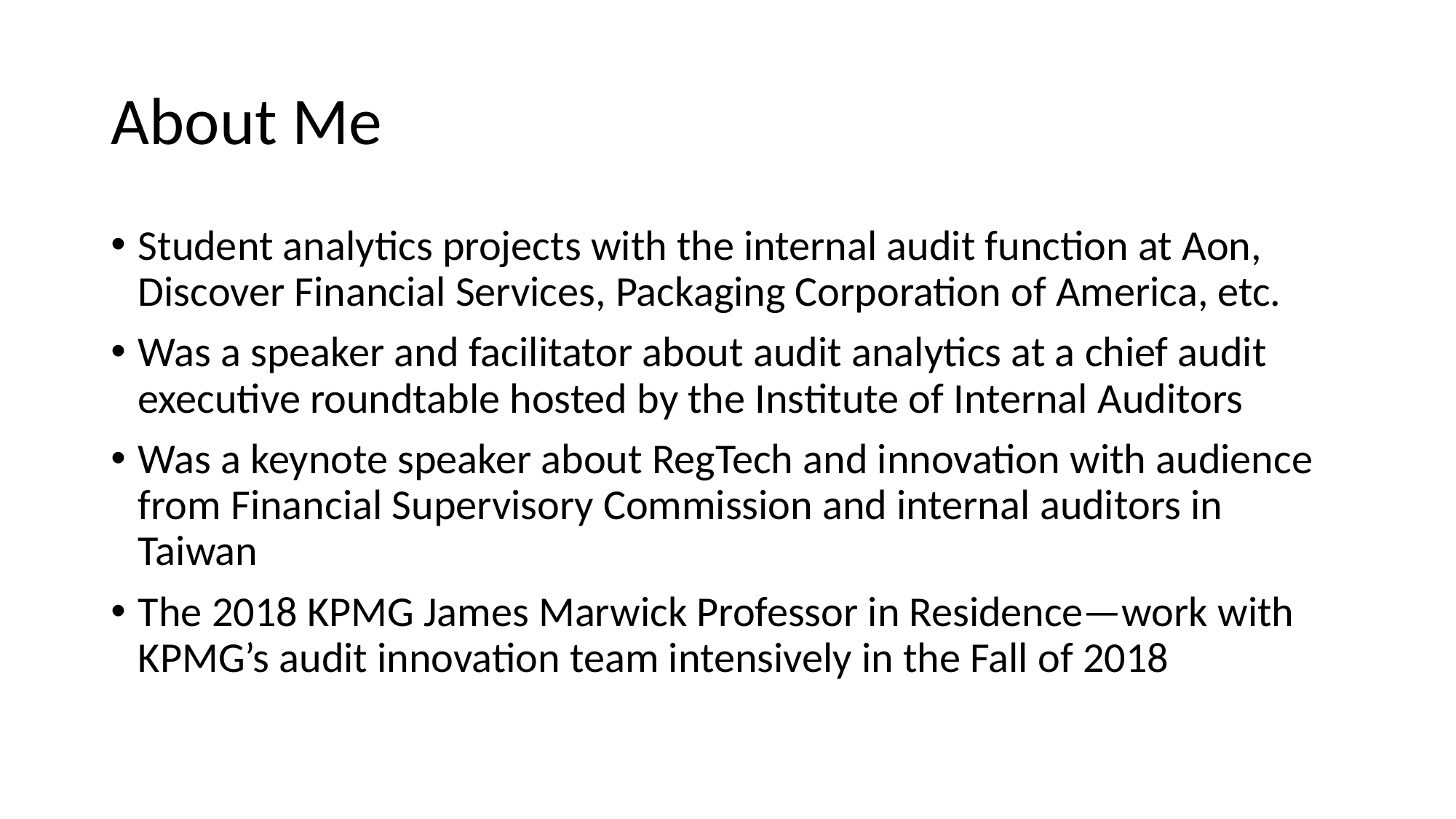

# About Me
Student analytics projects with the internal audit function at Aon, Discover Financial Services, Packaging Corporation of America, etc.
Was a speaker and facilitator about audit analytics at a chief audit executive roundtable hosted by the Institute of Internal Auditors
Was a keynote speaker about RegTech and innovation with audience from Financial Supervisory Commission and internal auditors in Taiwan
The 2018 KPMG James Marwick Professor in Residence—work with KPMG’s audit innovation team intensively in the Fall of 2018